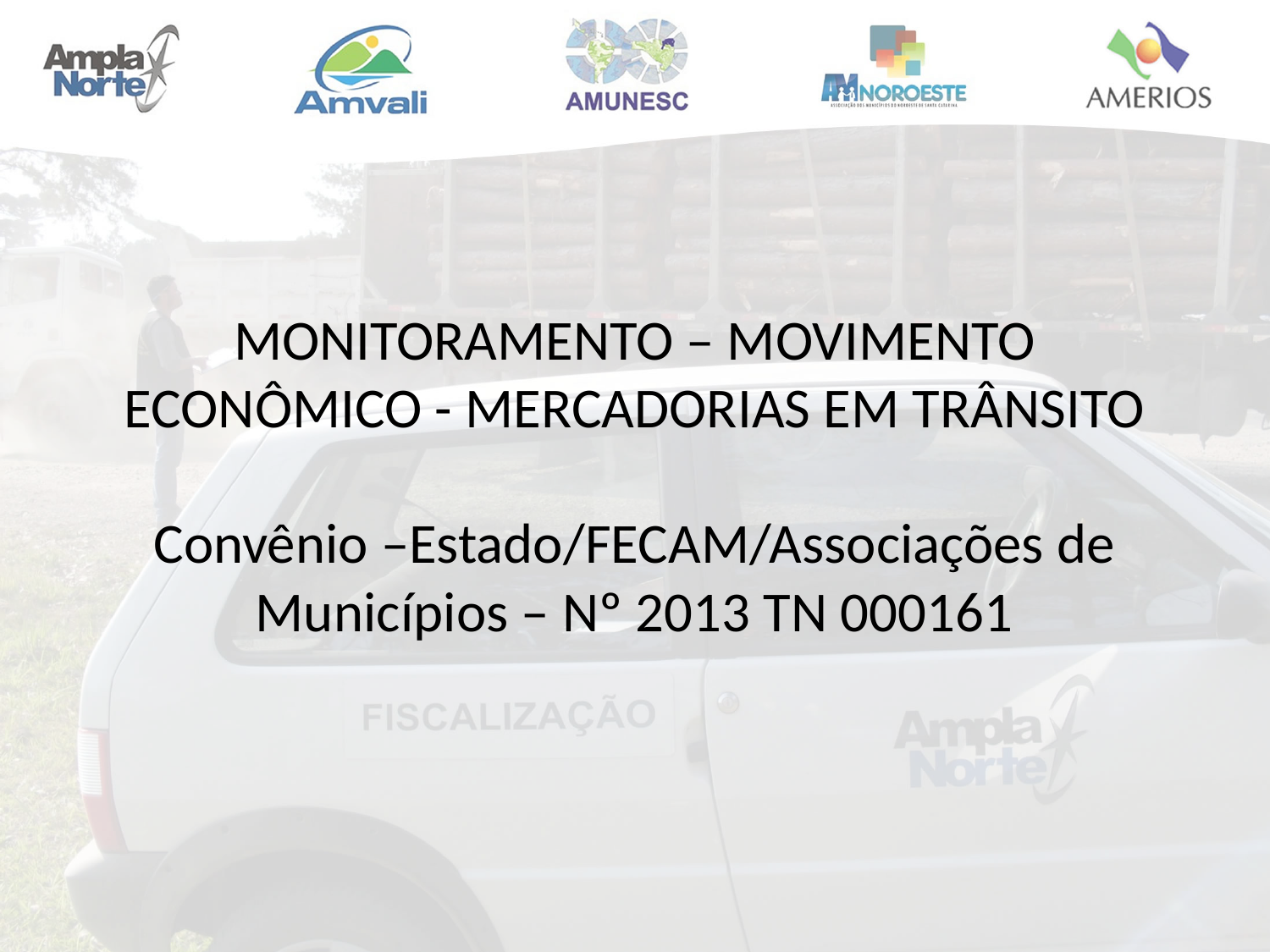

# MONITORAMENTO – MOVIMENTO ECONÔMICO - MERCADORIAS EM TRÂNSITO Convênio –Estado/FECAM/Associações de Municípios – Nº 2013 TN 000161